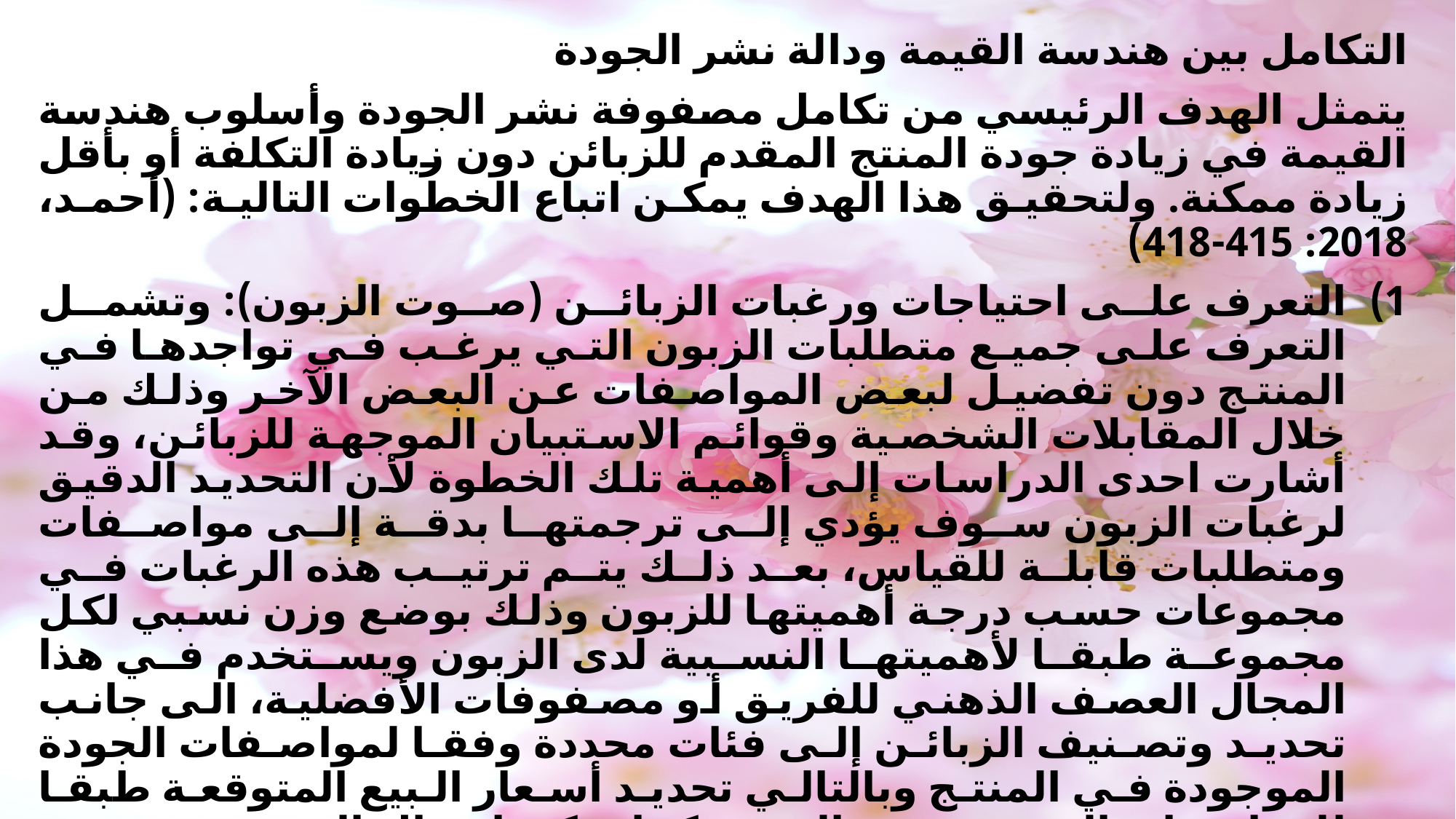

التكامل بين هندسة القيمة ودالة نشر الجودة
يتمثل الهدف الرئيسي من تكامل مصفوفة نشر الجودة وأسلوب هندسة القيمة في زيادة جودة المنتج المقدم للزبائن دون زيادة التكلفة أو بأقل زيادة ممكنة. ولتحقيق هذا الهدف يمكن اتباع الخطوات التالية: (أحمد، 2018: 415-418)
التعرف على احتياجات ورغبات الزبائن (صوت الزبون): وتشمل التعرف على جميع متطلبات الزبون التي يرغب في تواجدها في المنتج دون تفضيل لبعض المواصفات عن البعض الآخر وذلك من خلال المقابلات الشخصية وقوائم الاستبيان الموجهة للزبائن، وقد أشارت احدى الدراسات إلى أهمية تلك الخطوة لأن التحديد الدقيق لرغبات الزبون سوف يؤدي إلى ترجمتها بدقة إلى مواصفات ومتطلبات قابلة للقياس، بعد ذلك يتم ترتيب هذه الرغبات في مجموعات حسب درجة أهميتها للزبون وذلك بوضع وزن نسبي لكل مجموعة طبقا لأهميتها النسبية لدى الزبون ويستخدم في هذا المجال العصف الذهني للفريق أو مصفوفات الأفضلية، الى جانب تحديد وتصنيف الزبائن إلى فئات محددة وفقا لمواصفات الجودة الموجودة في المنتج وبالتالي تحديد أسعار البيع المتوقعة طبقا للمواصفات المتوفرة في المنتج، كما يمكن اشراك الزبون في فريق منظومة الجودة للاستماع الى رأيه في تحسين الجودة وتلبية رغباته والتي قد تفوق التوقعات، الى جانب الوقوف على مقترحاته والتي يمكنها المساهمة في تعديل التصميم الحالي أو استبداله بتصميم جديد يعمل على تدارك المشكلات الحالية.
#